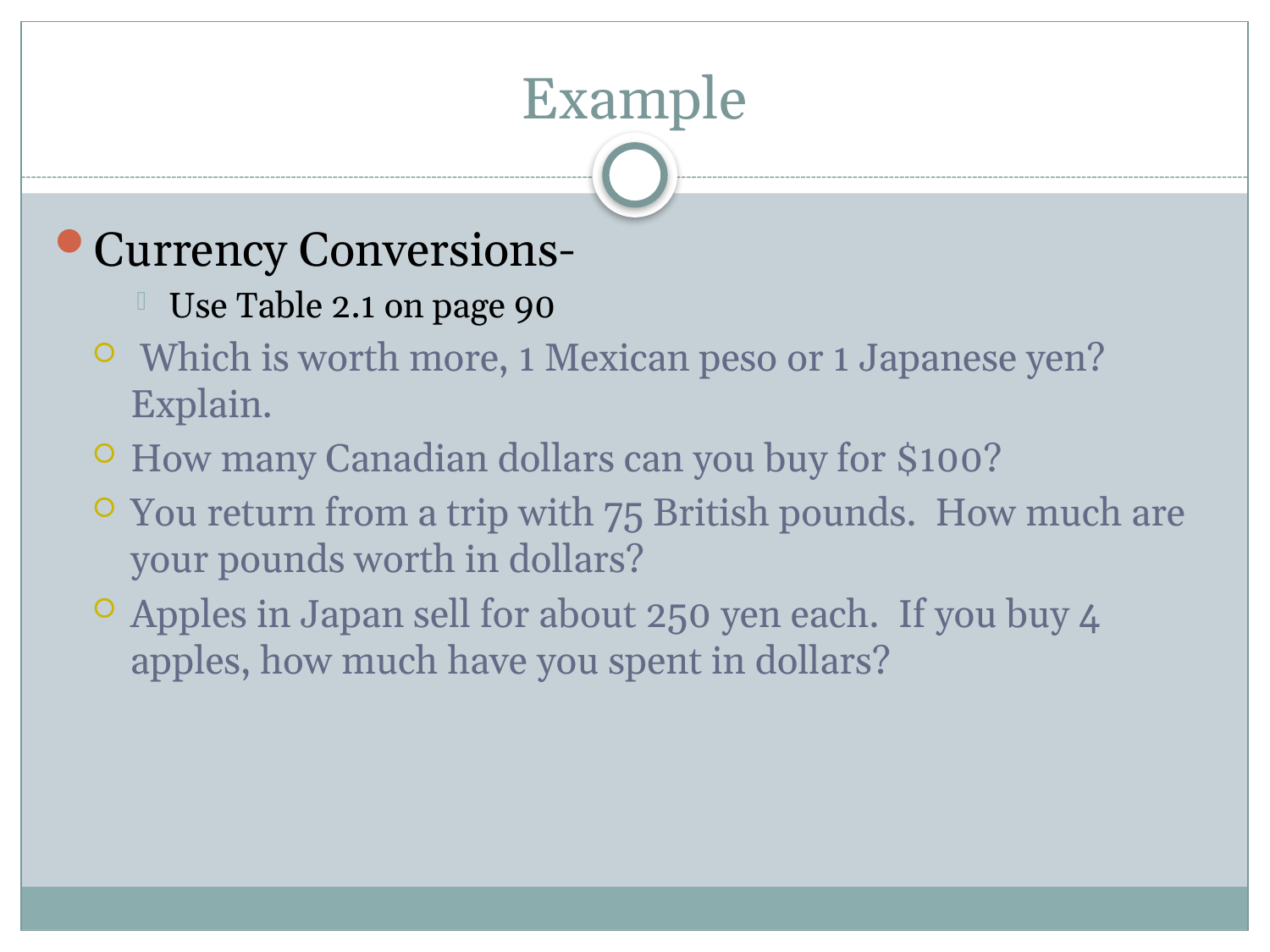

# Example
Currency Conversions-
Use Table 2.1 on page 90
 Which is worth more, 1 Mexican peso or 1 Japanese yen?  Explain.
How many Canadian dollars can you buy for $100?
You return from a trip with 75 British pounds.  How much are your pounds worth in dollars?
Apples in Japan sell for about 250 yen each.  If you buy 4 apples, how much have you spent in dollars?